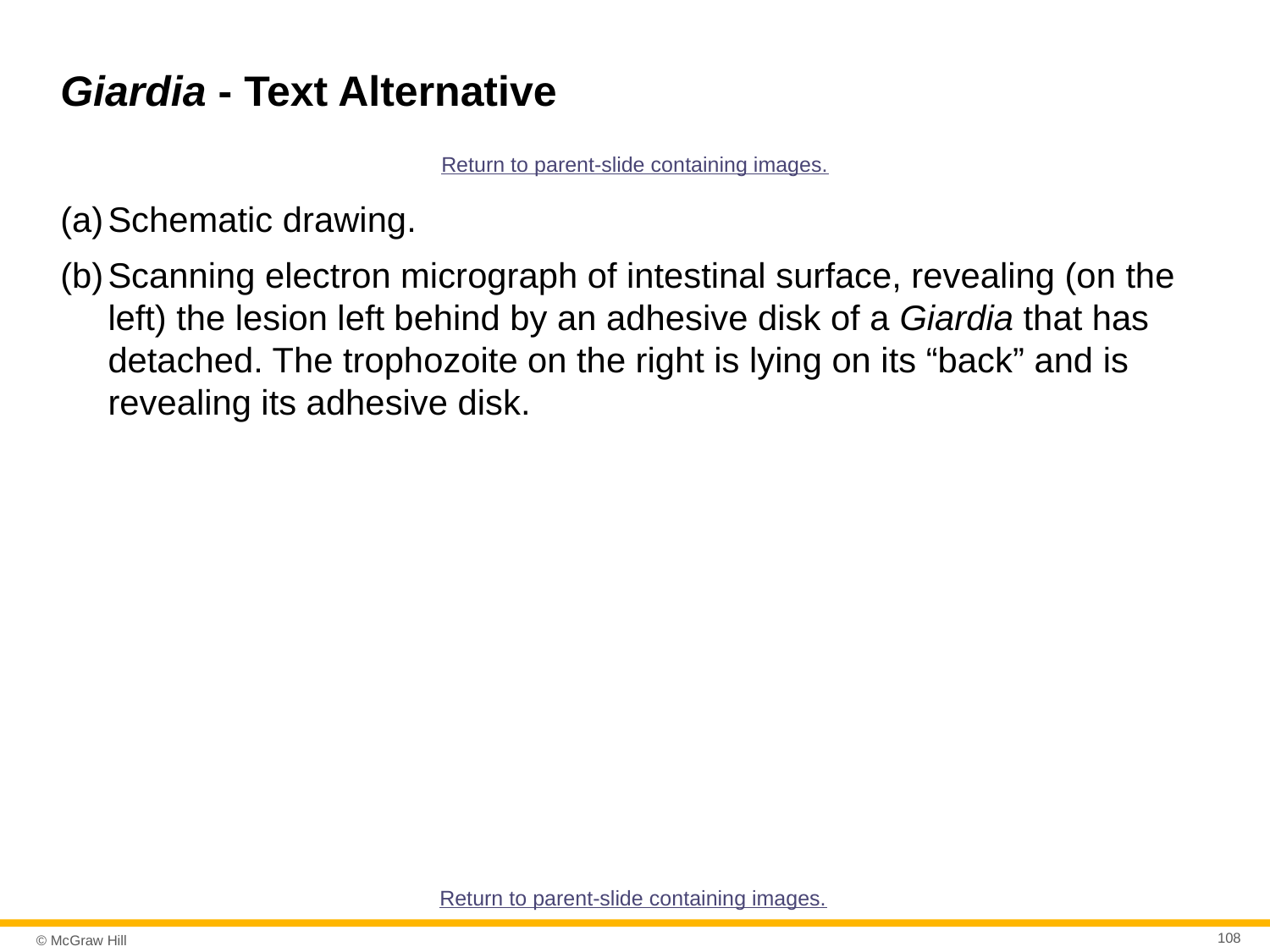

# Giardia - Text Alternative
Return to parent-slide containing images.
Schematic drawing.
Scanning electron micrograph of intestinal surface, revealing (on the left) the lesion left behind by an adhesive disk of a Giardia that has detached. The trophozoite on the right is lying on its “back” and is revealing its adhesive disk.
Return to parent-slide containing images.